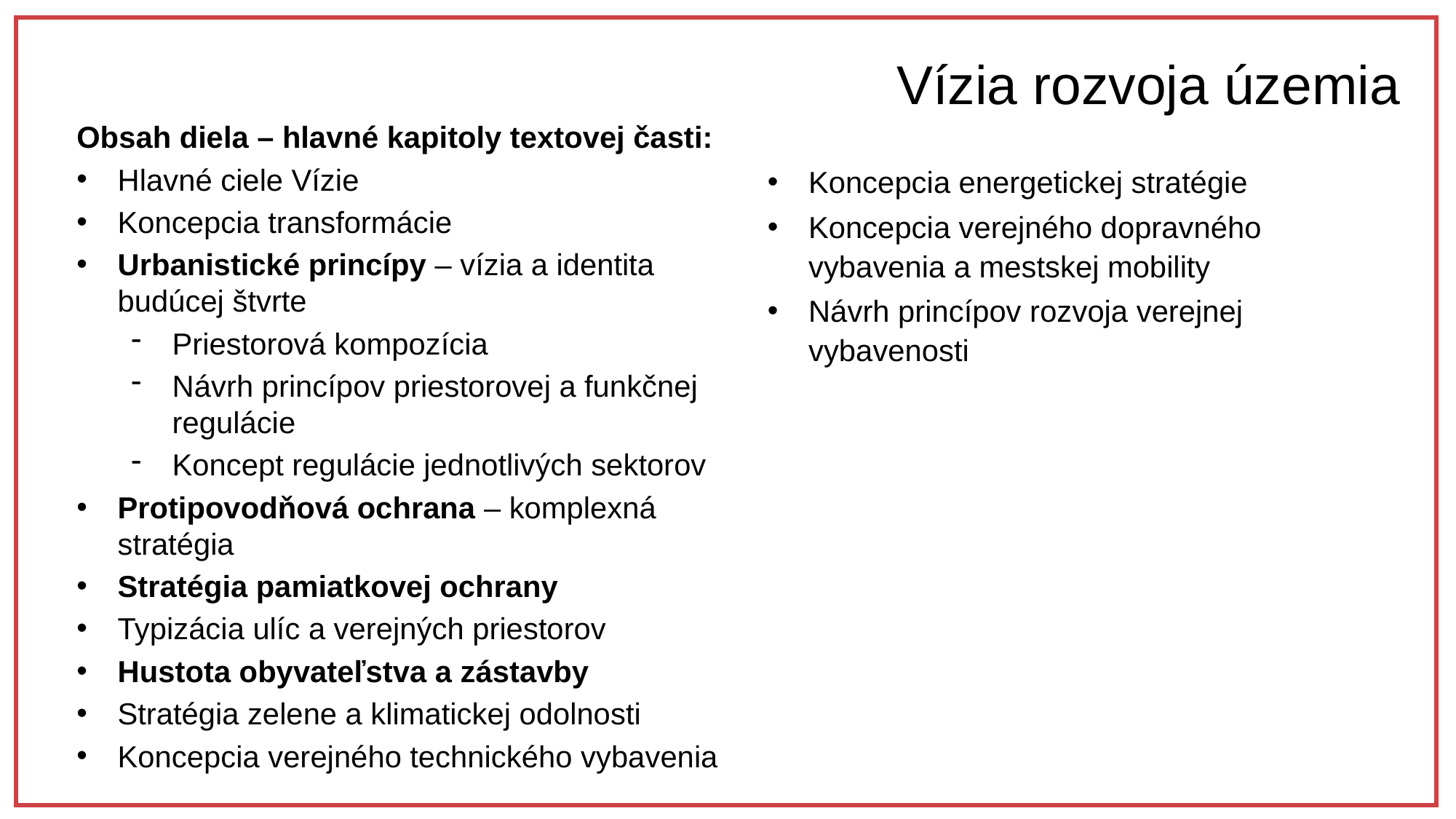

Vízia rozvoja územia
Obsah diela – hlavné kapitoly textovej časti:
Hlavné ciele Vízie
Koncepcia transformácie
Urbanistické princípy – vízia a identita budúcej štvrte
Priestorová kompozícia
Návrh princípov priestorovej a funkčnej regulácie
Koncept regulácie jednotlivých sektorov
Protipovodňová ochrana – komplexná stratégia
Stratégia pamiatkovej ochrany
Typizácia ulíc a verejných priestorov
Hustota obyvateľstva a zástavby
Stratégia zelene a klimatickej odolnosti
Koncepcia verejného technického vybavenia

Koncepcia energetickej stratégie
Koncepcia verejného dopravného vybavenia a mestskej mobility
Návrh princípov rozvoja verejnej vybavenosti